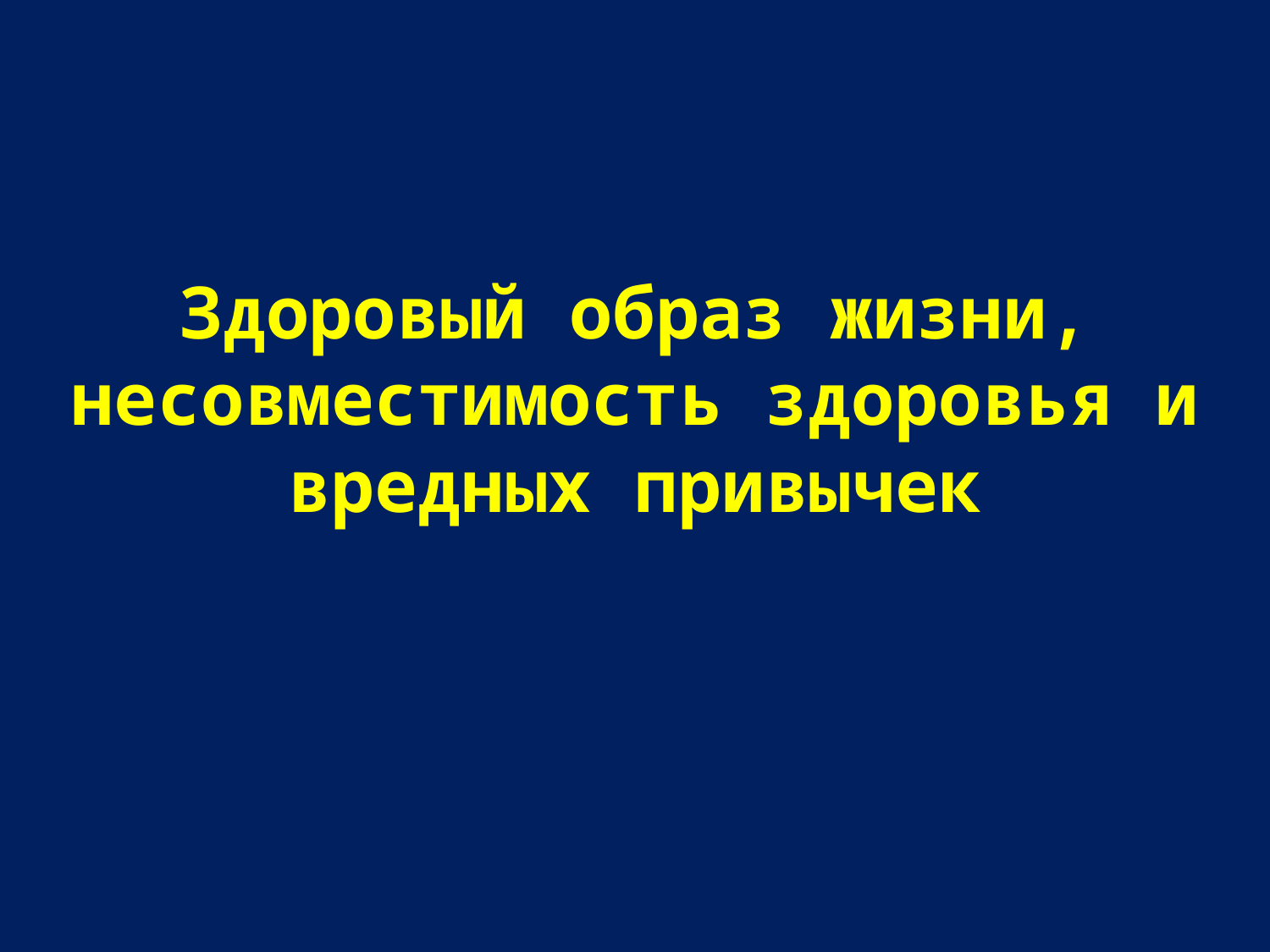

# Здоровый образ жизни, несовместимость здоровья и вредных привычек